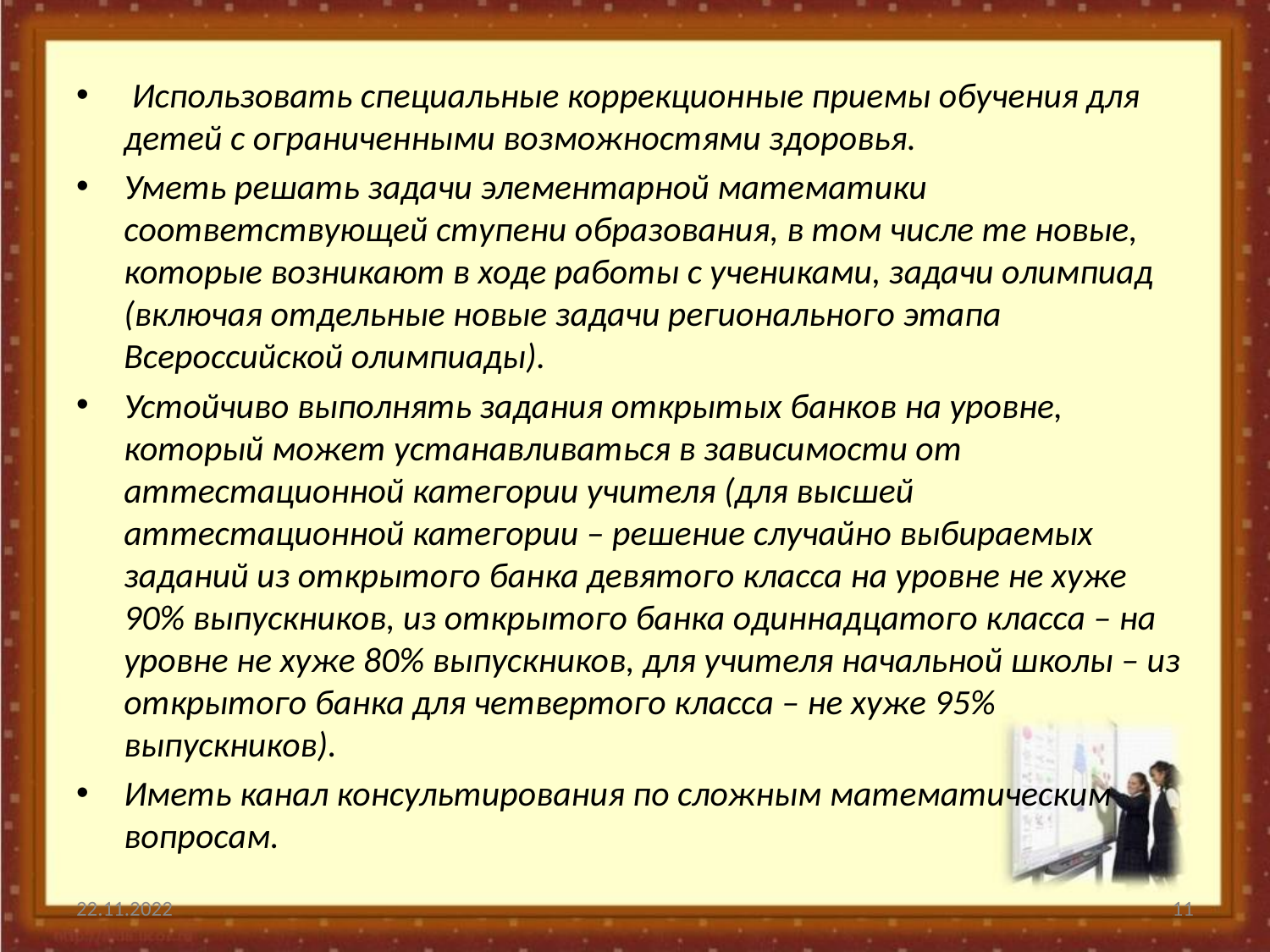

Использовать специальные коррекционные приемы обучения для детей с ограниченными возможностями здоровья.
Уметь решать задачи элементарной математики соответствующей ступени образования, в том числе те новые, которые возникают в ходе работы с учениками, задачи олимпиад (включая отдельные новые задачи регионального этапа Всероссийской олимпиады).
Устойчиво выполнять задания открытых банков на уровне, который может устанавливаться в зависимости от аттестационной категории учителя (для высшей аттестационной категории – решение случайно выбираемых заданий из открытого банка девятого класса на уровне не хуже 90% выпускников, из открытого банка одиннадцатого класса – на уровне не хуже 80% выпускников, для учителя начальной школы – из открытого банка для четвертого класса – не хуже 95% выпускников).
Иметь канал консультирования по сложным математическим вопросам.

22.11.2022
11